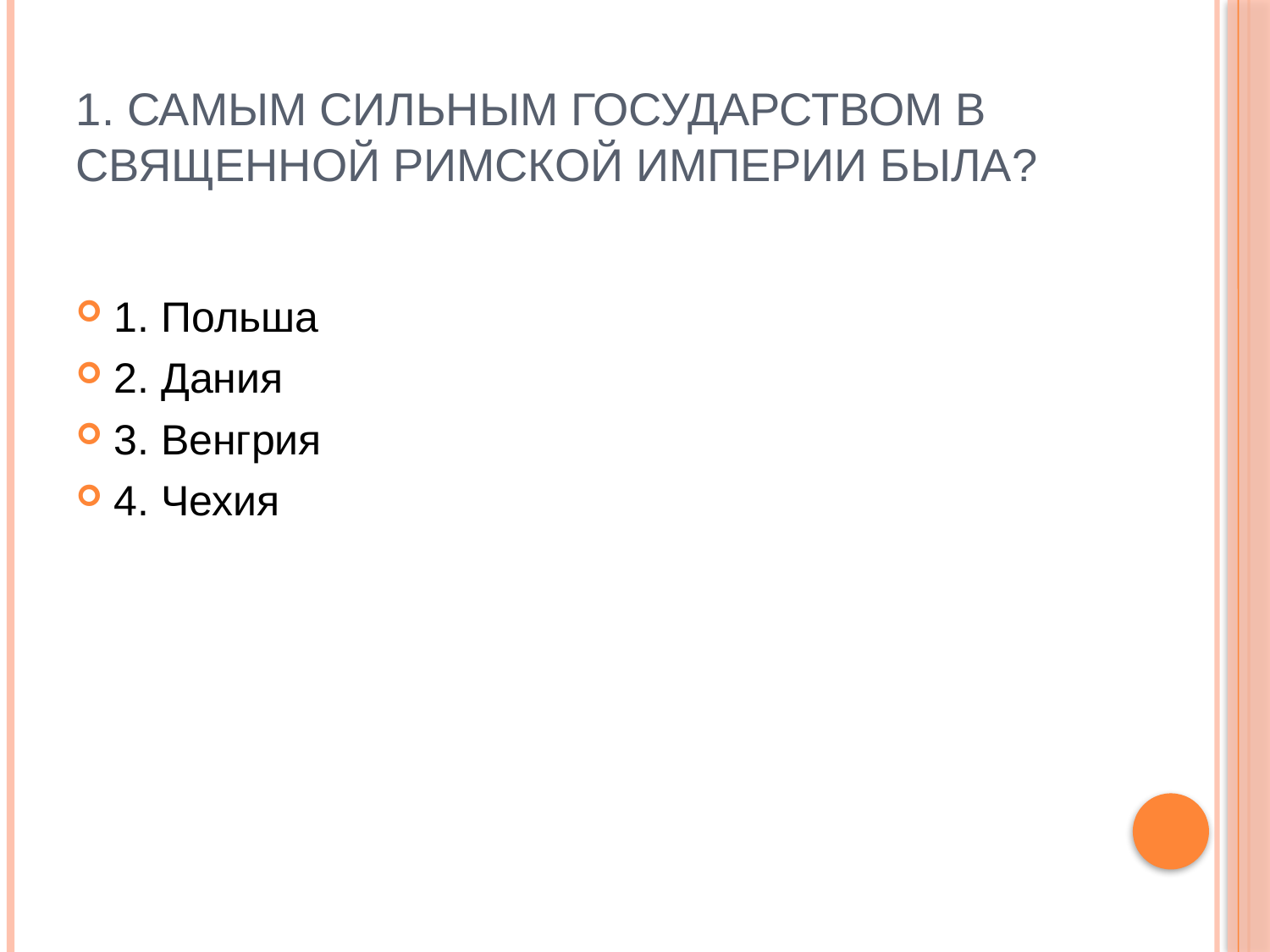

# 1. Самым сильным государством в Священной Римской империи была?

1. Польша
2. Дания
3. Венгрия
4. Чехия